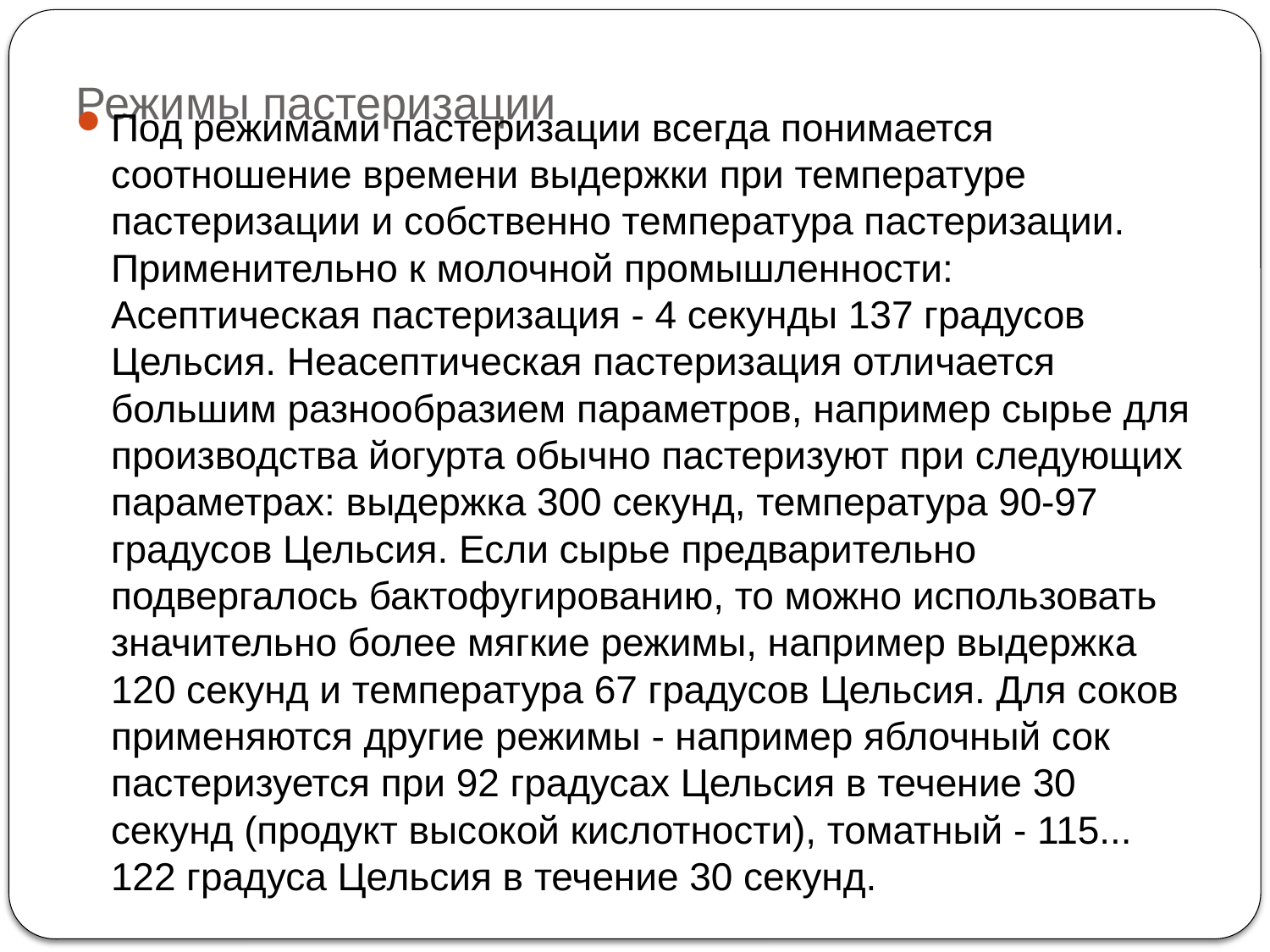

# Режимы пастеризации
Под режимами пастеризации всегда понимается соотношение времени выдержки при температуре пастеризации и собственно температура пастеризации. Применительно к молочной промышленности: Асептическая пастеризация - 4 секунды 137 градусов Цельсия. Неасептическая пастеризация отличается большим разнообразием параметров, например сырье для производства йогурта обычно пастеризуют при следующих параметрах: выдержка 300 секунд, температура 90-97 градусов Цельсия. Если сырье предварительно подвергалось бактофугированию, то можно использовать значительно более мягкие режимы, например выдержка 120 секунд и температура 67 градусов Цельсия. Для соков применяются другие режимы - например яблочный сок пастеризуется при 92 градусах Цельсия в течение 30 секунд (продукт высокой кислотности), томатный - 115... 122 градуса Цельсия в течение 30 секунд.